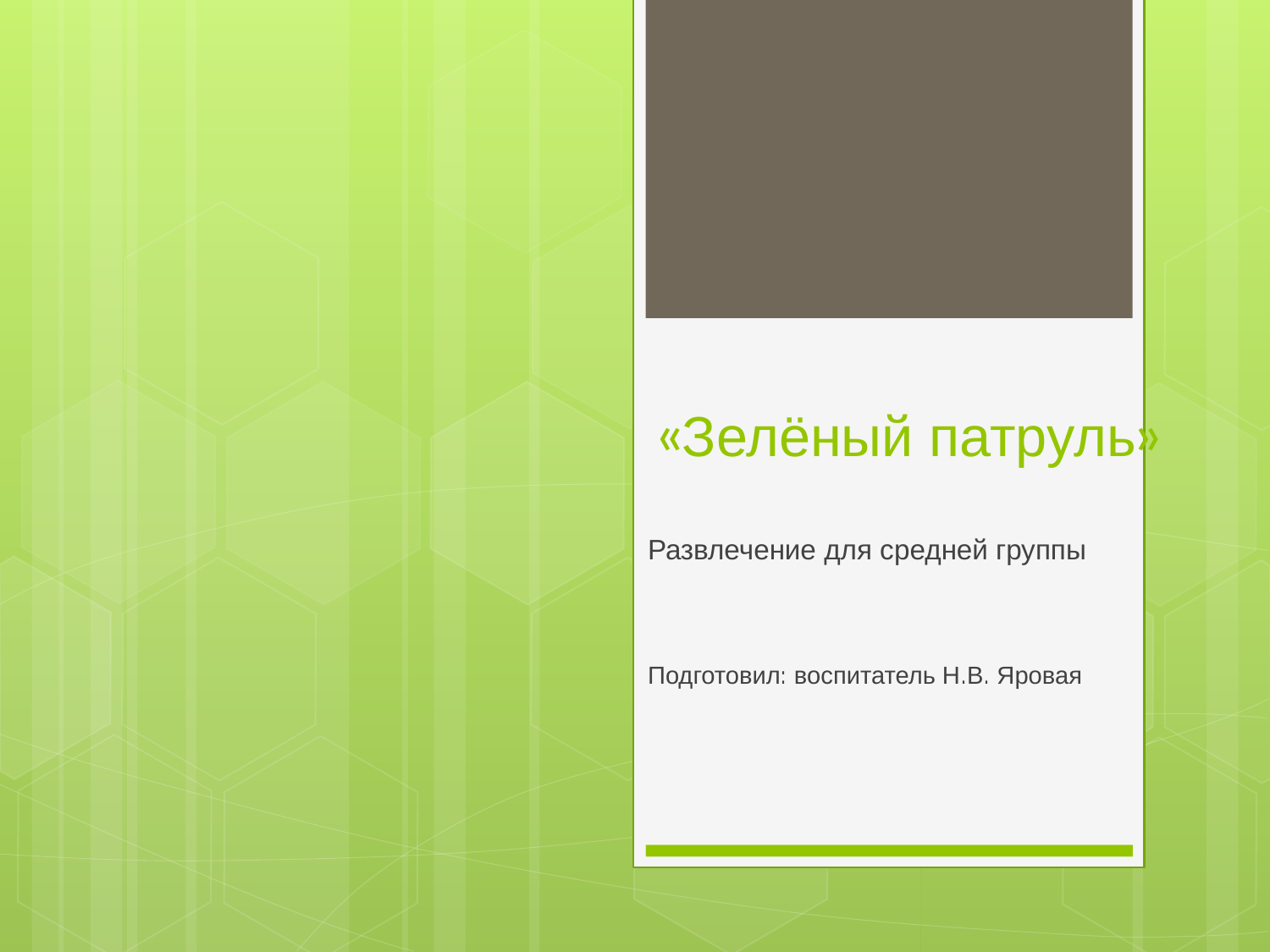

# «Зелёный патруль»
Развлечение для средней группы

Подготовил: воспитатель Н.В. Яровая